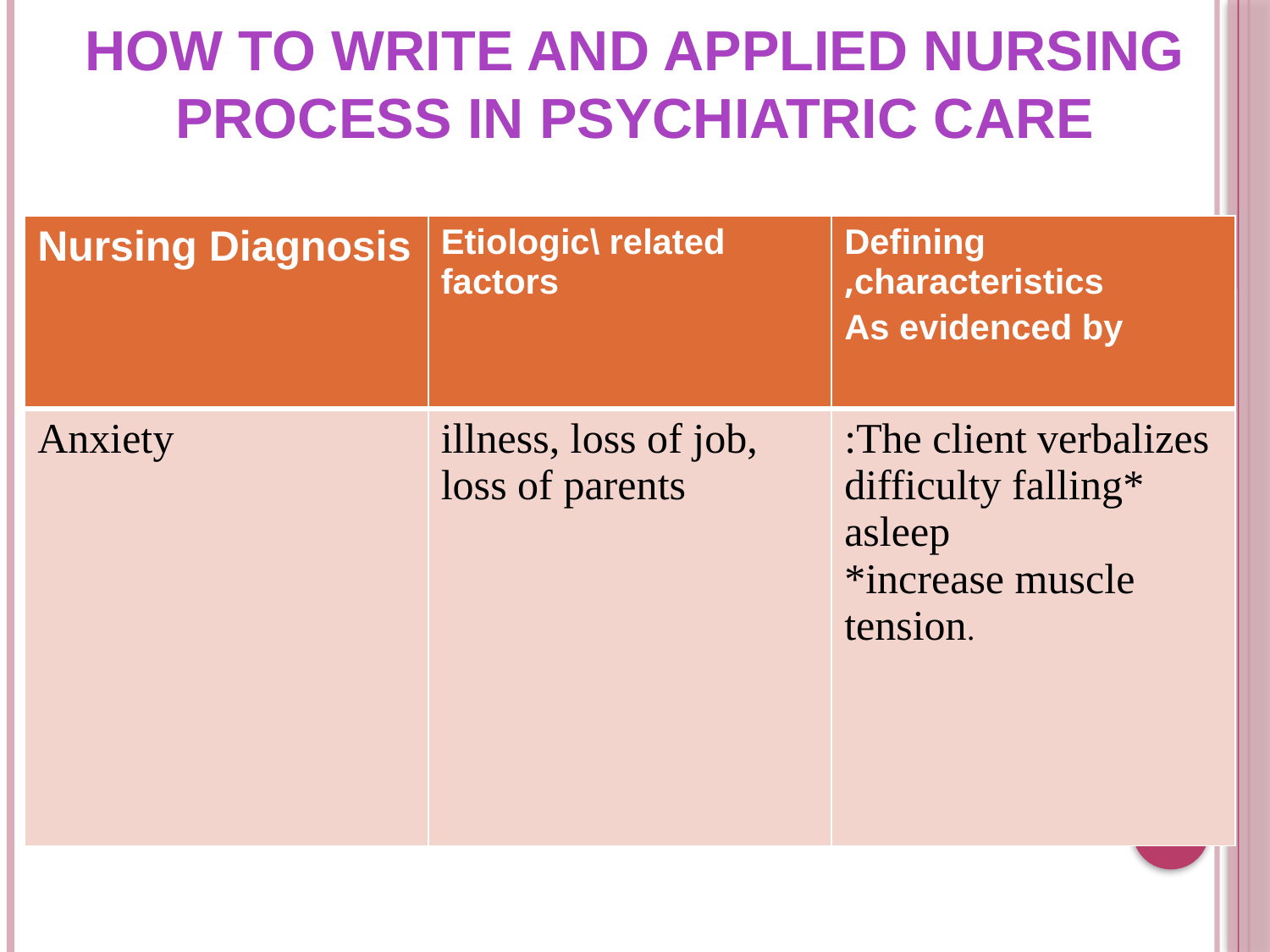

# how to write and applied nursing process in psychiatric care
| Nursing Diagnosis | Etiologic\ related factors | Defining characteristics, As evidenced by |
| --- | --- | --- |
| Anxiety | illness, loss of job, loss of parents | The client verbalizes: \*difficulty falling asleep \*increase muscle tension. |